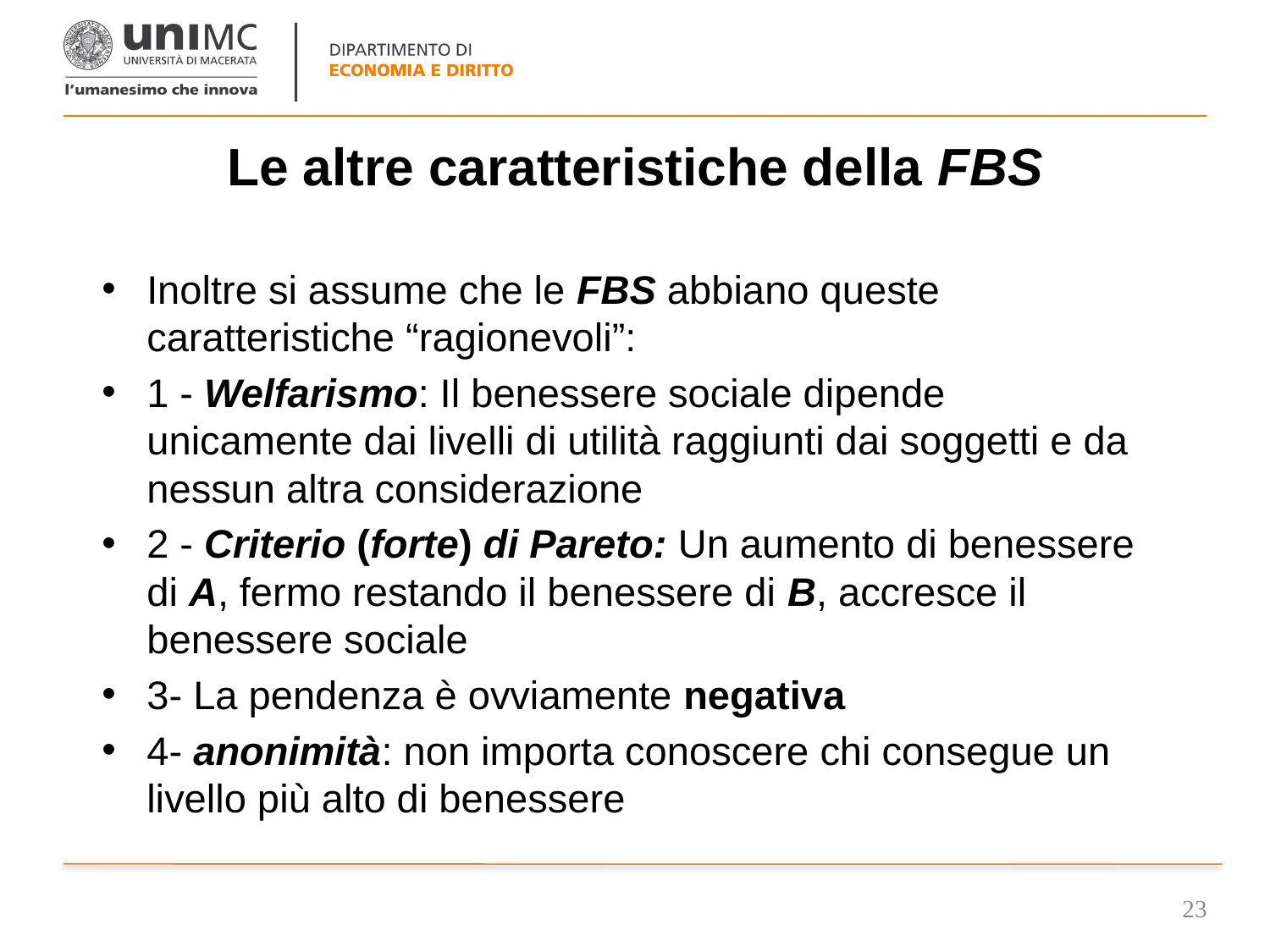

# Le altre caratteristiche della FBS
Inoltre si assume che le FBS abbiano queste caratteristiche “ragionevoli”:
1 - Welfarismo: Il benessere sociale dipende unicamente dai livelli di utilità raggiunti dai soggetti e da nessun altra considerazione
2 - Criterio (forte) di Pareto: Un aumento di benessere di A, fermo restando il benessere di B, accresce il benessere sociale
3- La pendenza è ovviamente negativa
4- anonimità: non importa conoscere chi consegue un livello più alto di benessere

23